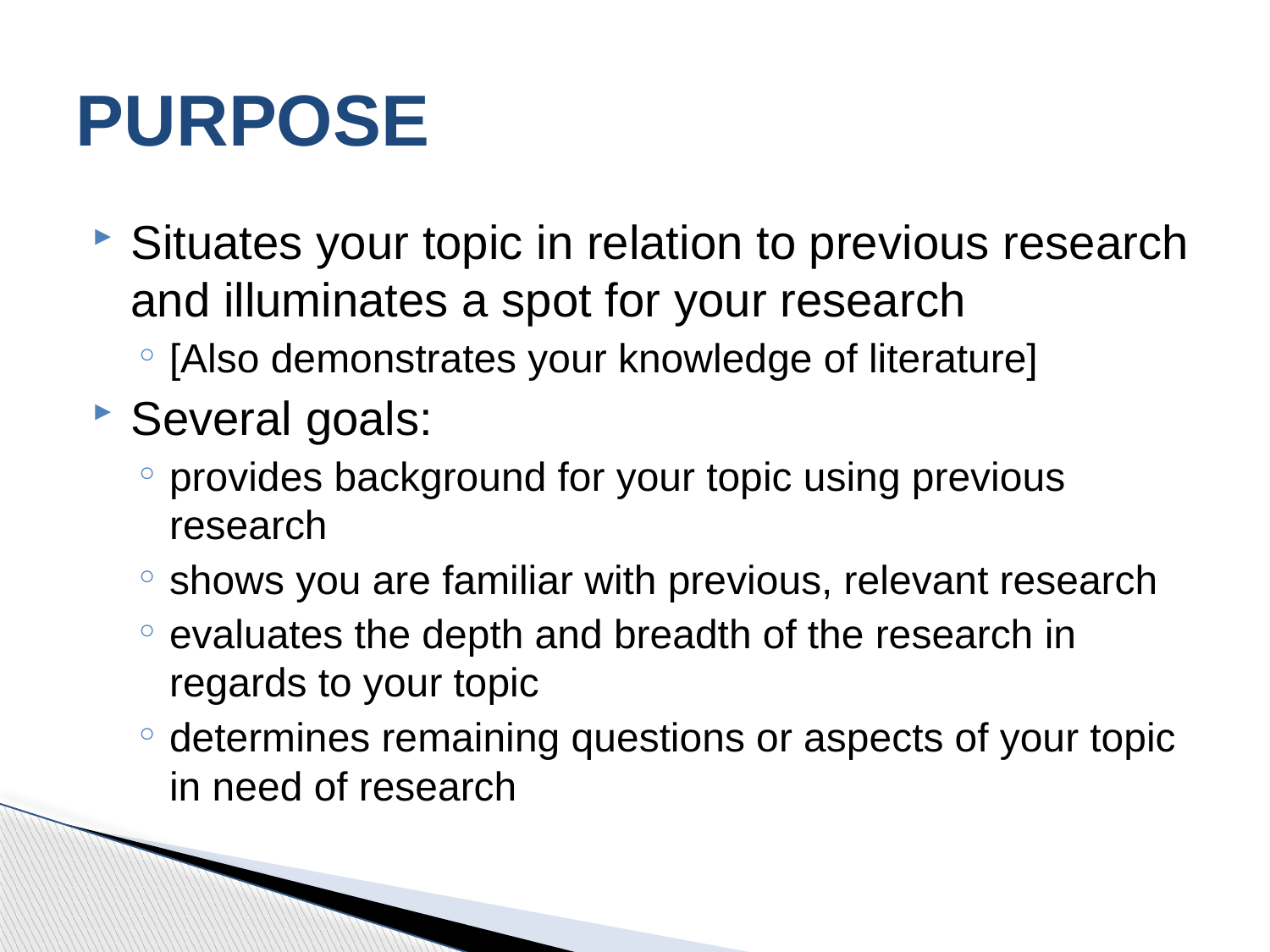

# PURPOSE
Situates your topic in relation to previous research and illuminates a spot for your research
[Also demonstrates your knowledge of literature]
Several goals:
provides background for your topic using previous research
shows you are familiar with previous, relevant research
evaluates the depth and breadth of the research in regards to your topic
determines remaining questions or aspects of your topic in need of research